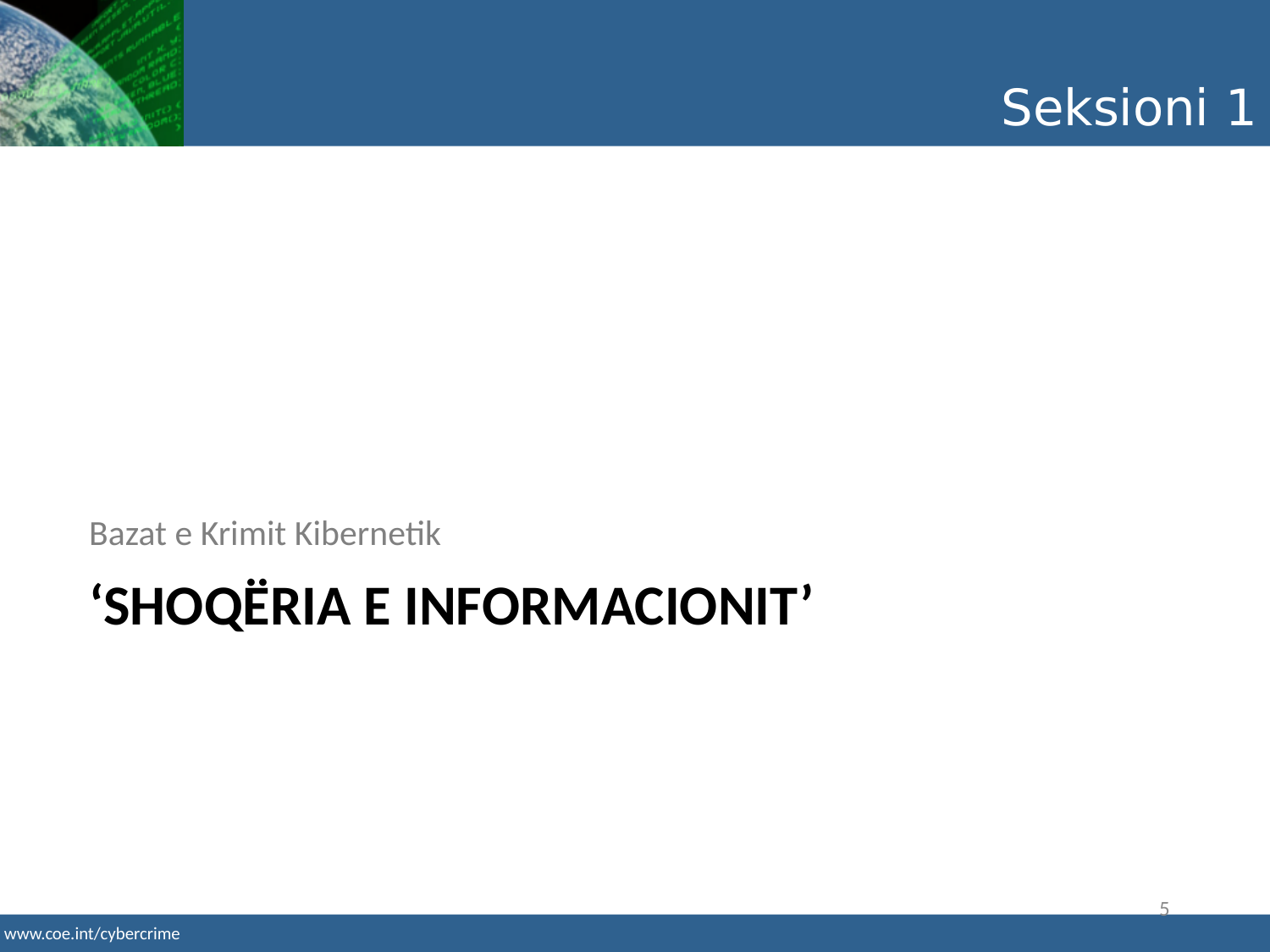

Seksioni 1

Bazat e Krimit Kibernetik

# ‘Shoqëria e Informacionit’
5